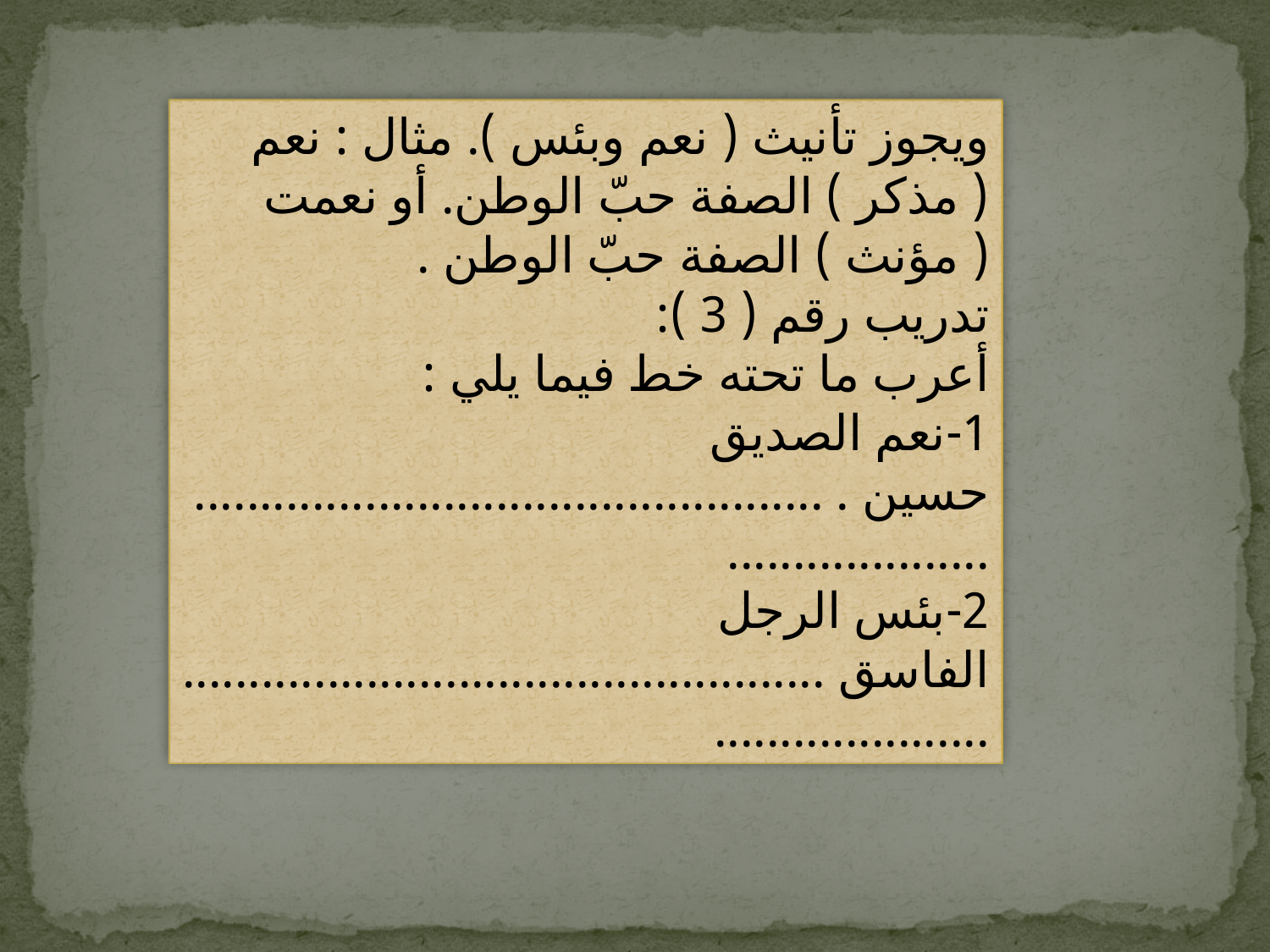

ويجوز تأنيث ( نعم وبئس ). مثال : نعم ( مذكر ) الصفة حبّ الوطن. أو نعمت ( مؤنث ) الصفة حبّ الوطن .
تدريب رقم ( 3 ):
أعرب ما تحته خط فيما يلي :
1-نعم الصديق حسين . ....................................................................
2-بئس الرجل الفاسق ......................................................................